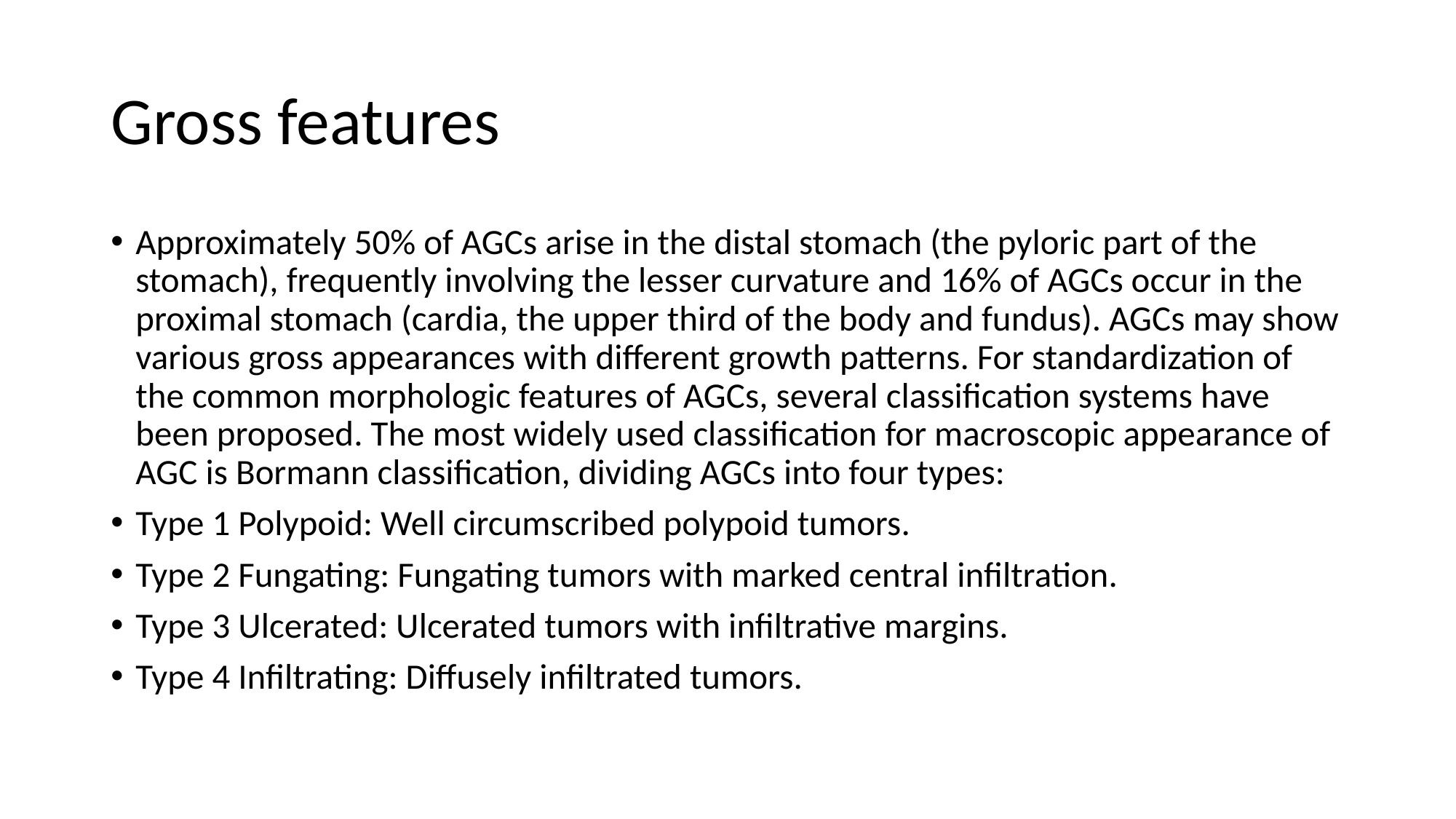

# Gross features
Approximately 50% of AGCs arise in the distal stomach (the pyloric part of the stomach), frequently involving the lesser curvature and 16% of AGCs occur in the proximal stomach (cardia, the upper third of the body and fundus). AGCs may show various gross appearances with different growth patterns. For standardization of the common morphologic features of AGCs, several classification systems have been proposed. The most widely used classification for macroscopic appearance of AGC is Bormann classification, dividing AGCs into four types:
Type 1 Polypoid: Well circumscribed polypoid tumors.
Type 2 Fungating: Fungating tumors with marked central infiltration.
Type 3 Ulcerated: Ulcerated tumors with infiltrative margins.
Type 4 Infiltrating: Diffusely infiltrated tumors.